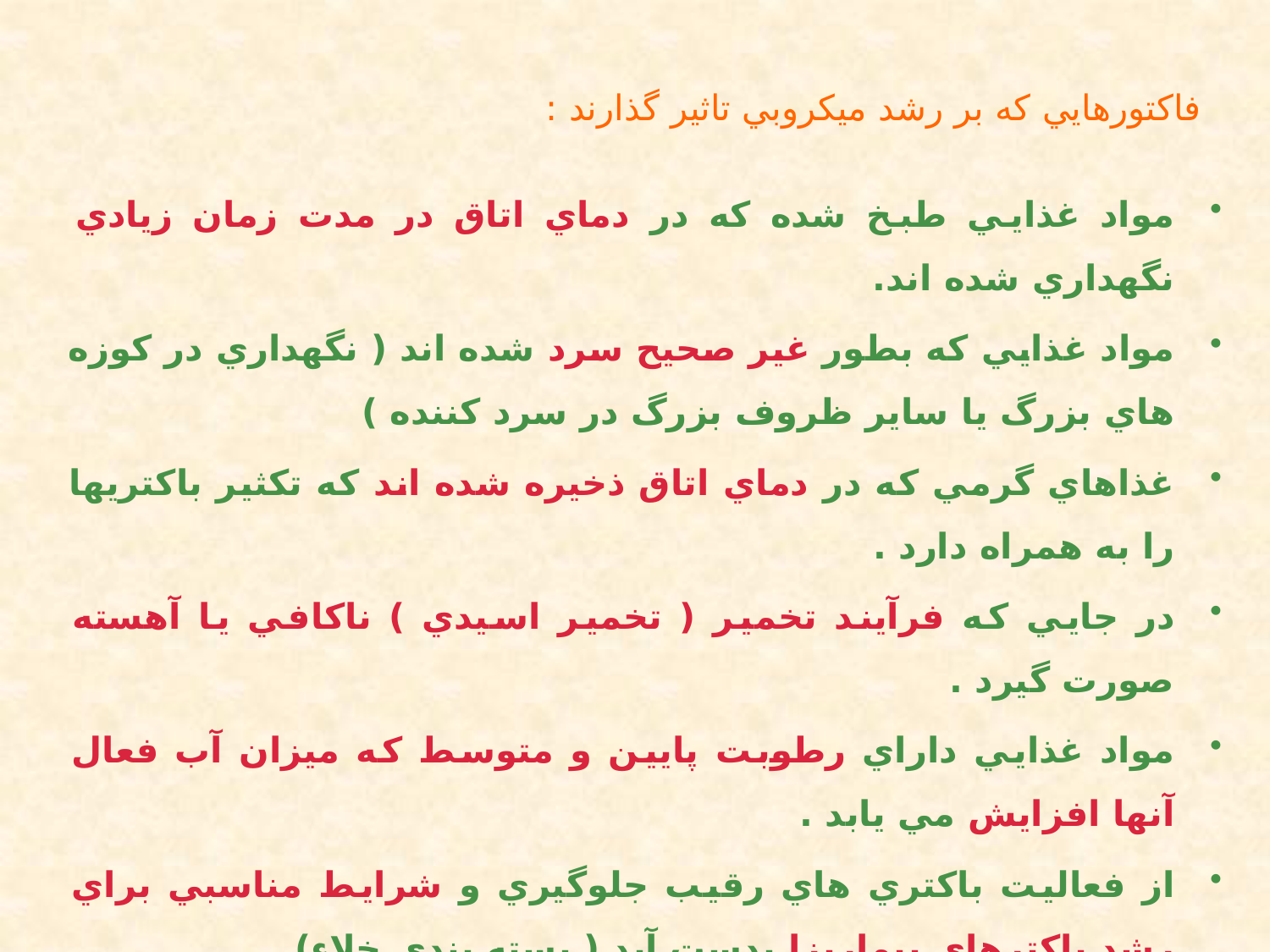

# فاكتورهايي كه بر رشد ميكروبي تاثير گذارند :
مواد غذايي طبخ شده كه در دماي اتاق در مدت زمان زيادي نگهداري شده اند.
مواد غذايي كه بطور غير صحيح سرد شده اند ( نگهداري در كوزه هاي بزرگ يا ساير ظروف بزرگ در سرد كننده )
غذاهاي گرمي كه در دماي اتاق ذخيره شده اند كه تكثير باكتريها را به همراه دارد .
در جايي كه فرآيند تخمير ( تخمير اسيدي ) ناكافي يا آهسته صورت گيرد .
مواد غذايي داراي رطوبت پايين و متوسط كه ميزان آب فعال آنها افزايش مي يابد .
از فعاليت باكتري هاي رقيب جلوگيري و شرايط مناسبي براي رشد باكترهاي بيماريزا بدست آيد ( بسته بندي خلاء)
غلظت ناكافي نمك افزودني براي آن دسته از مواد غذايي كه نياز به رسيدگي دارند .